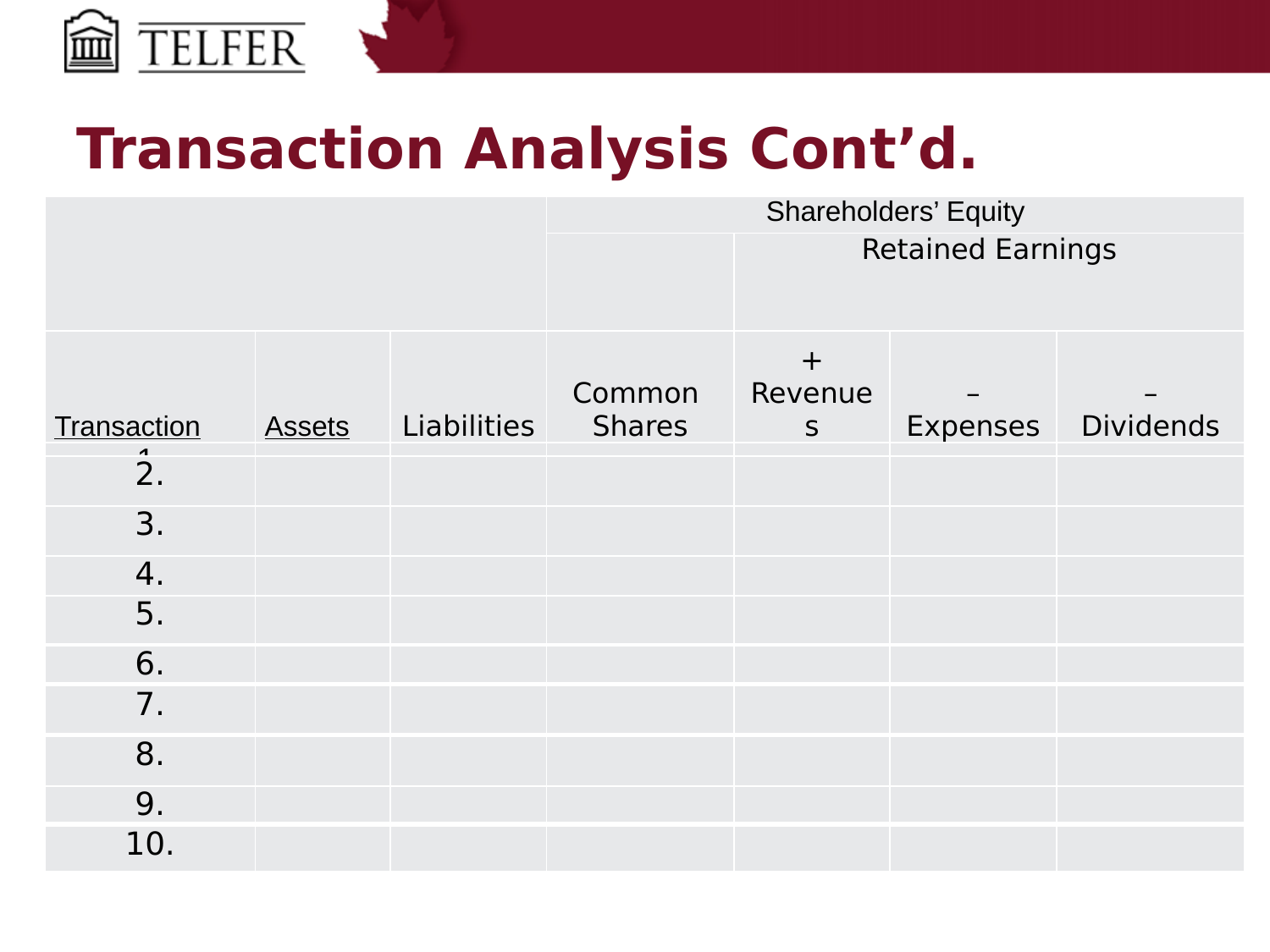

# Transaction Analysis Cont’d.
|  |  |  | Shareholders’ Equity |  |  |  |
| --- | --- | --- | --- | --- | --- | --- |
|  |  |  |  | Retained Earnings |  |  |
| Transaction | Assets | Liabilities | Common Shares | + Revenues | – Expenses | – Dividends |
| 1. |  |  |  |  |  |  |

| 2. |  |  |  |  |  |  |
| --- | --- | --- | --- | --- | --- | --- |
| 3. |  |  |  |  |  |  |
| --- | --- | --- | --- | --- | --- | --- |
| 4. |  |  |  |  |  |  |
| --- | --- | --- | --- | --- | --- | --- |
| 5. |  |  |  |  |  |  |
| --- | --- | --- | --- | --- | --- | --- |
| 6. |  |  |  |  |  |  |
| --- | --- | --- | --- | --- | --- | --- |
| 7. |  |  |  |  |  |  |
| --- | --- | --- | --- | --- | --- | --- |
| 8. |  |  |  |  |  |  |
| --- | --- | --- | --- | --- | --- | --- |
| 9. |  |  |  |  |  |  |
| --- | --- | --- | --- | --- | --- | --- |
| 10. |  |  |  |  |  |  |
| --- | --- | --- | --- | --- | --- | --- |